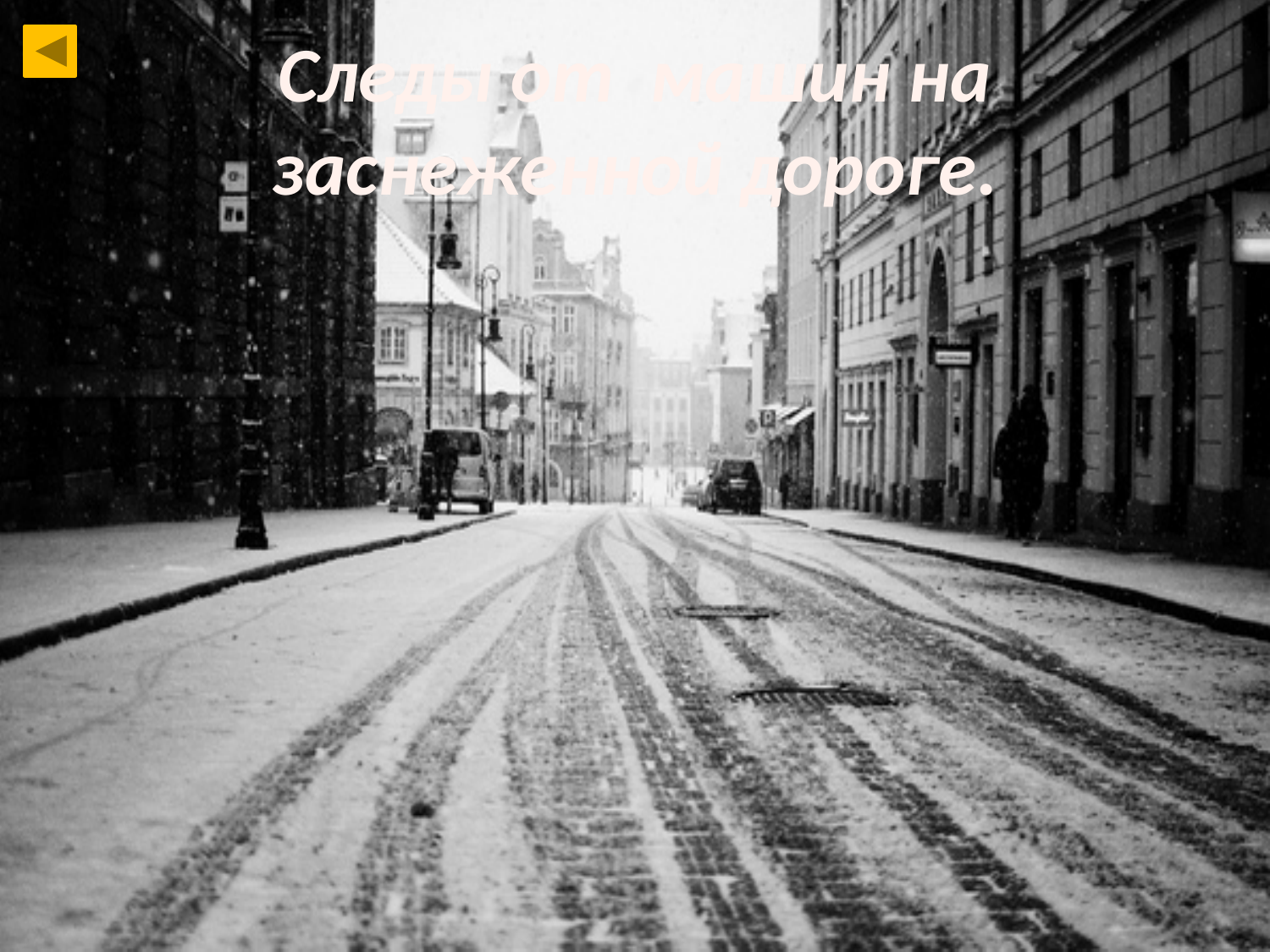

# Следы от  машин на заснеженной дороге.